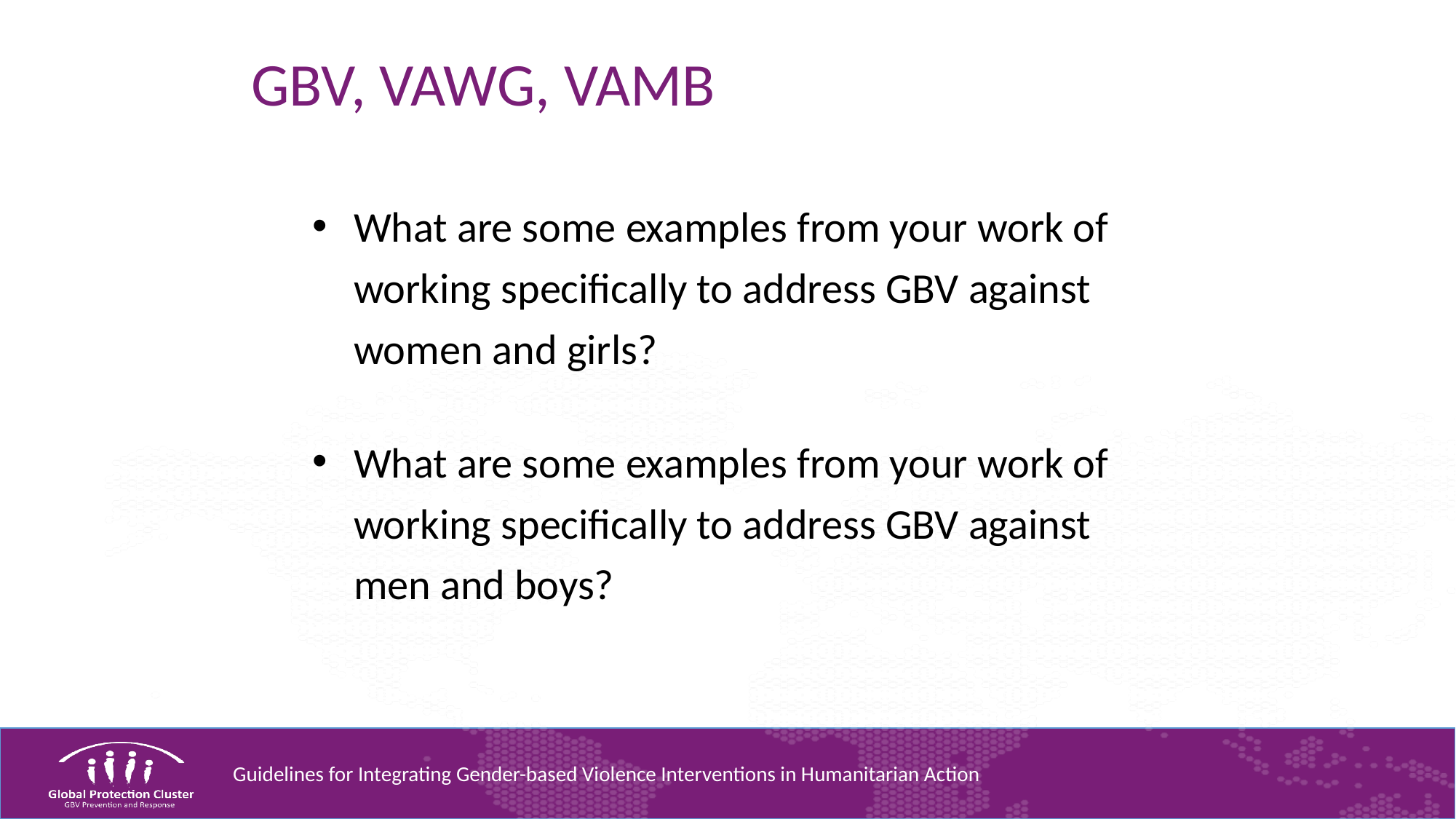

GBV, VAWG, VAMB

What are some examples from your work of working specifically to address GBV against women and girls?

What are some examples from your work of working specifically to address GBV against men and boys?